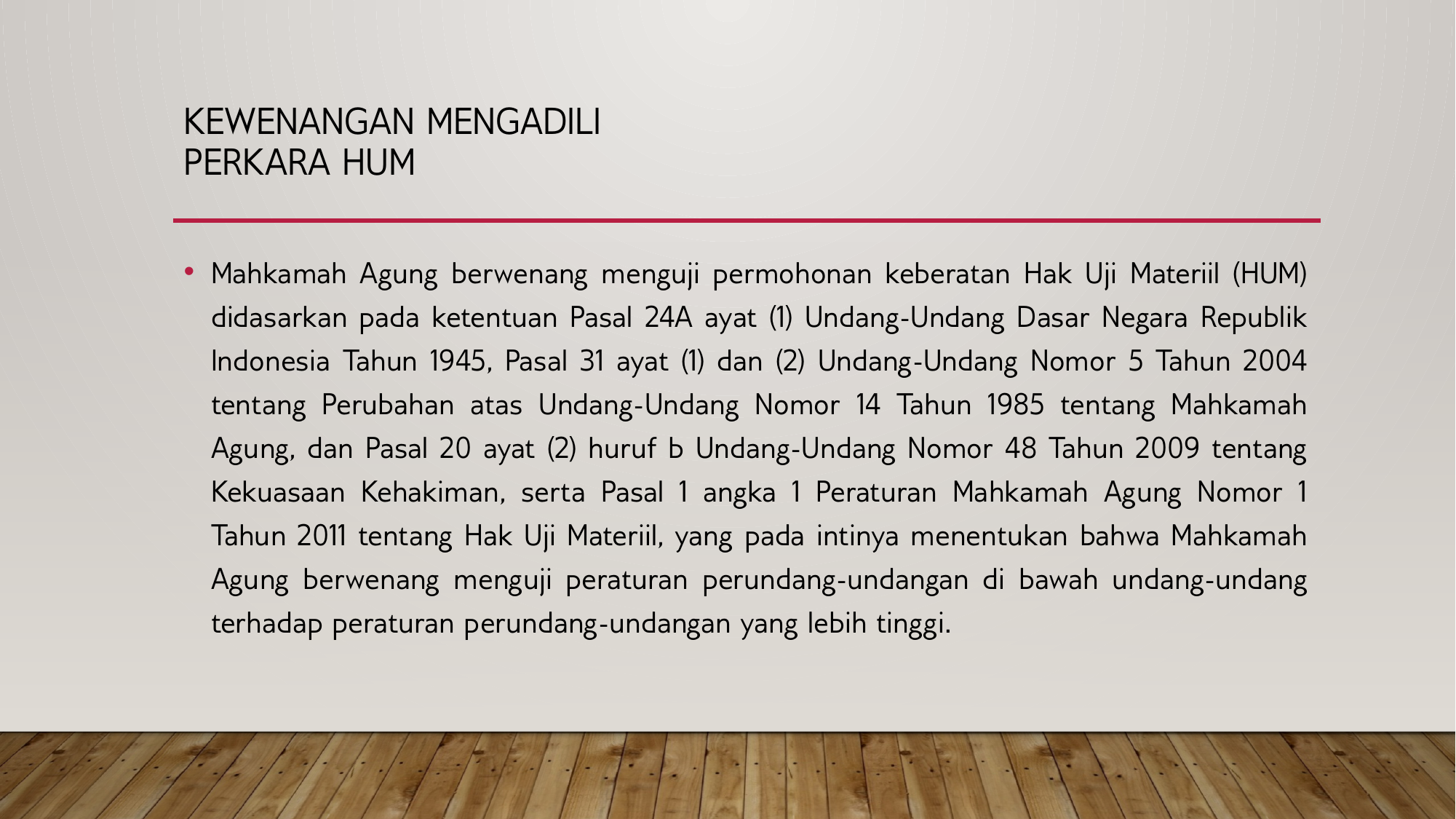

# KEWENANGAN mengadili perkara hum
Mahkamah Agung berwenang menguji permohonan keberatan Hak Uji Materiil (HUM) didasarkan pada ketentuan Pasal 24A ayat (1) Undang-Undang Dasar Negara Republik Indonesia Tahun 1945, Pasal 31 ayat (1) dan (2) Undang-Undang Nomor 5 Tahun 2004 tentang Perubahan atas Undang-Undang Nomor 14 Tahun 1985 tentang Mahkamah Agung, dan Pasal 20 ayat (2) huruf b Undang-Undang Nomor 48 Tahun 2009 tentang Kekuasaan Kehakiman, serta Pasal 1 angka 1 Peraturan Mahkamah Agung Nomor 1 Tahun 2011 tentang Hak Uji Materiil, yang pada intinya menentukan bahwa Mahkamah Agung berwenang menguji peraturan perundang-undangan di bawah undang-undang terhadap peraturan perundang-undangan yang lebih tinggi.